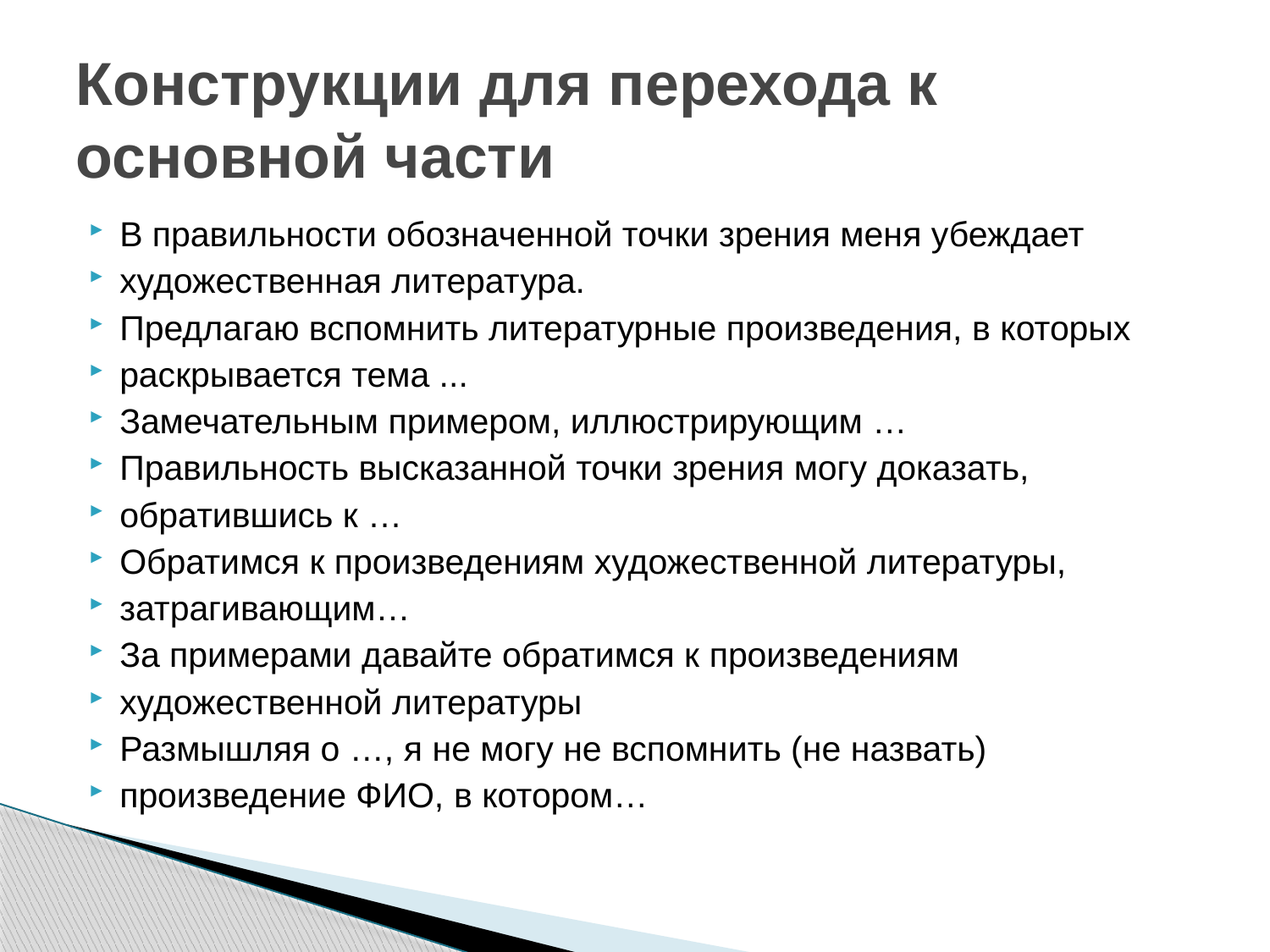

# Конструкции для перехода к основной части
В правильности обозначенной точки зрения меня убеждает
художественная литература.
Предлагаю вспомнить литературные произведения, в которых
раскрывается тема ...
Замечательным примером, иллюстрирующим …
Правильность высказанной точки зрения могу доказать,
обратившись к …
Обратимся к произведениям художественной литературы,
затрагивающим…
За примерами давайте обратимся к произведениям
художественной литературы
Размышляя о …, я не могу не вспомнить (не назвать)
произведение ФИО, в котором…